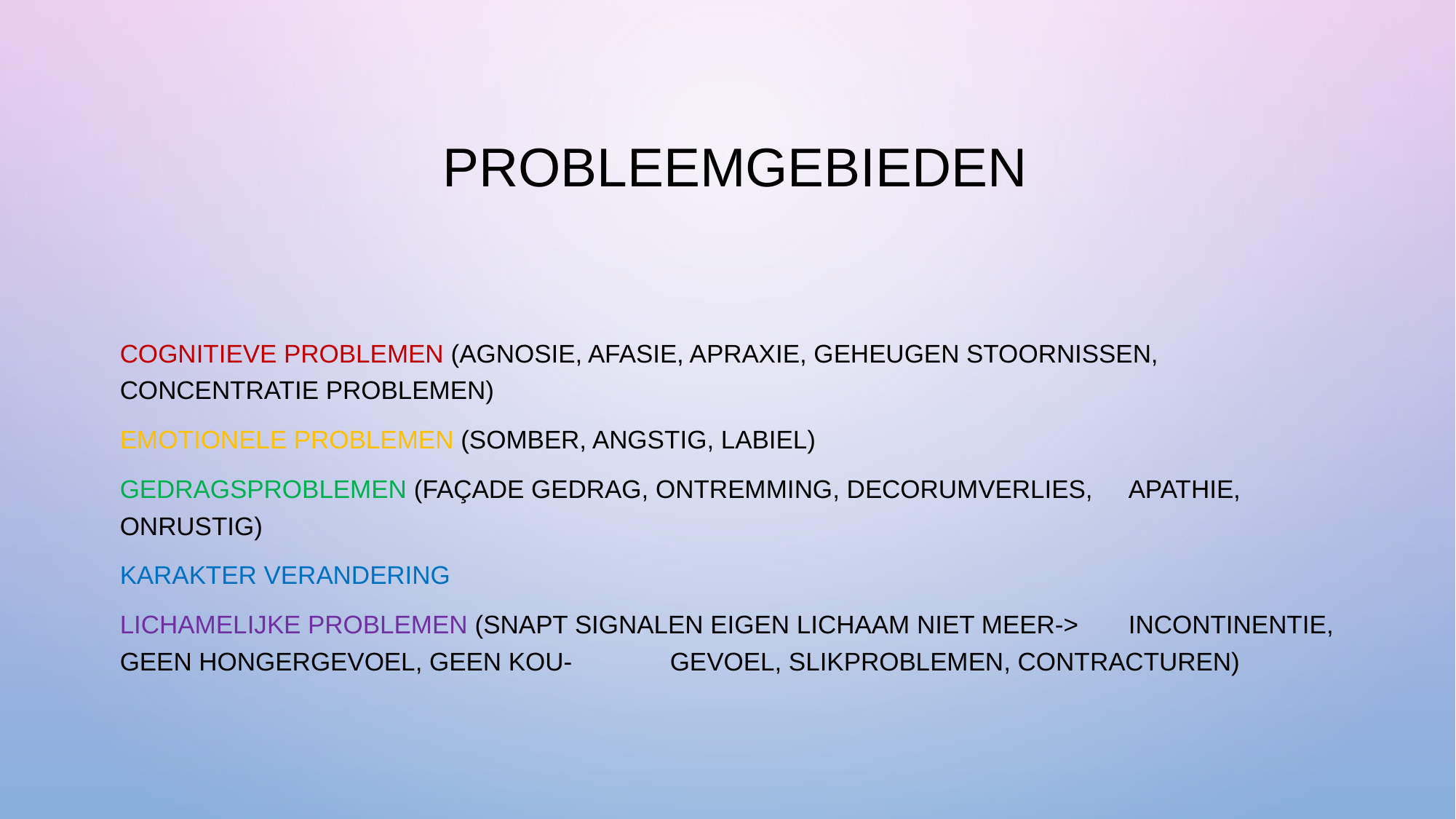

# Probleemgebieden

Cognitieve problemen (agnosie, afasie, apraxie, geheugen stoornissen, 				concentratie problemen)
Emotionele problemen (somber, angstig, labiel)
Gedragsproblemen (façade gedrag, ontremming, decorumverlies, 					apathie, onrustig)
Karakter verandering
Lichamelijke problemen (snapt signalen eigen lichaam niet meer-> 					incontinentie, geen hongergevoel, geen kou-					gevoel, slikproblemen, contracturen)